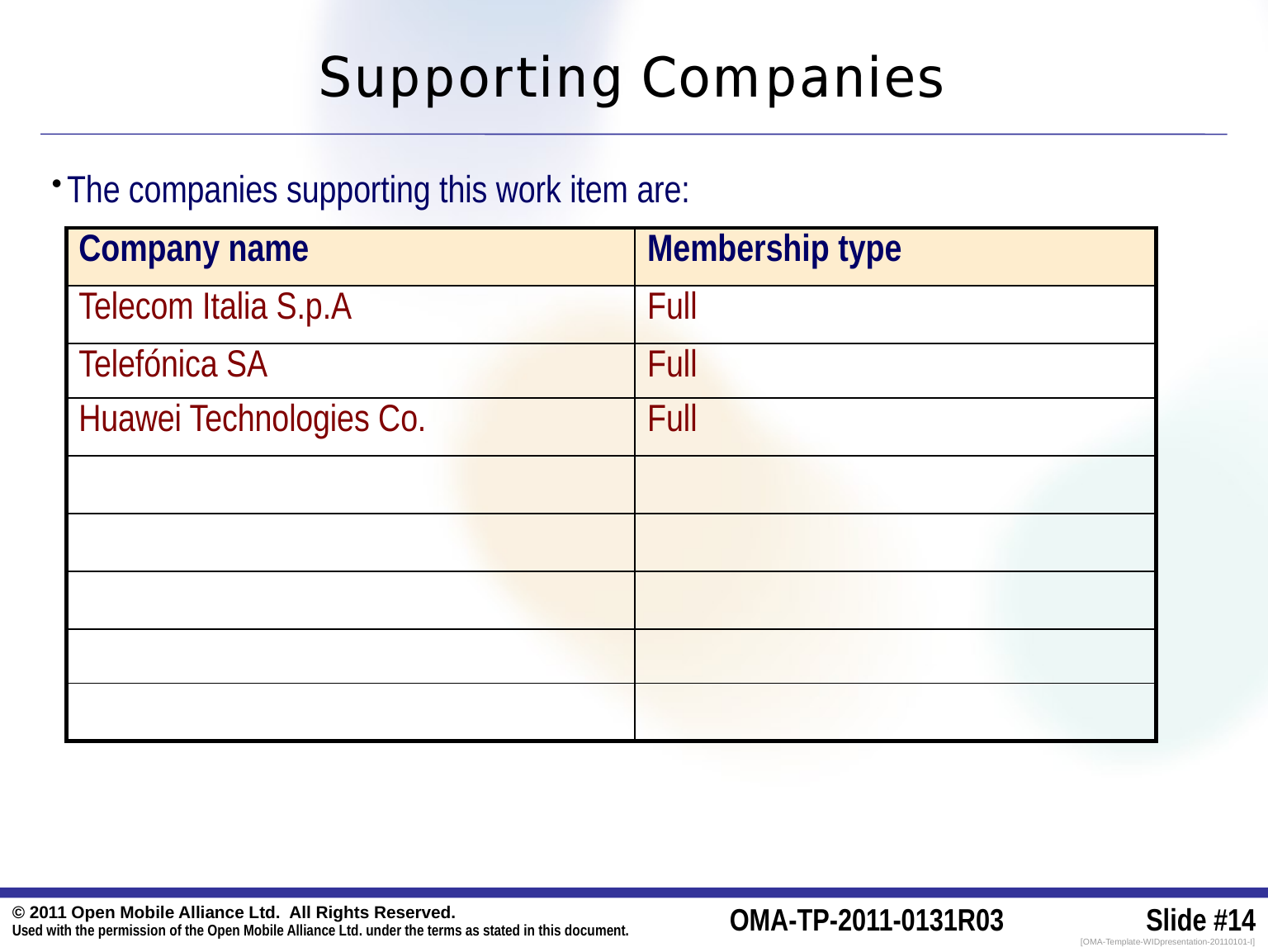

# Supporting Companies
The companies supporting this work item are:
| Company name | Membership type |
| --- | --- |
| Telecom Italia S.p.A | Full |
| Telefónica SA | Full |
| Huawei Technologies Co. | Full |
|  |  |
|  |  |
|  |  |
|  |  |
|  |  |